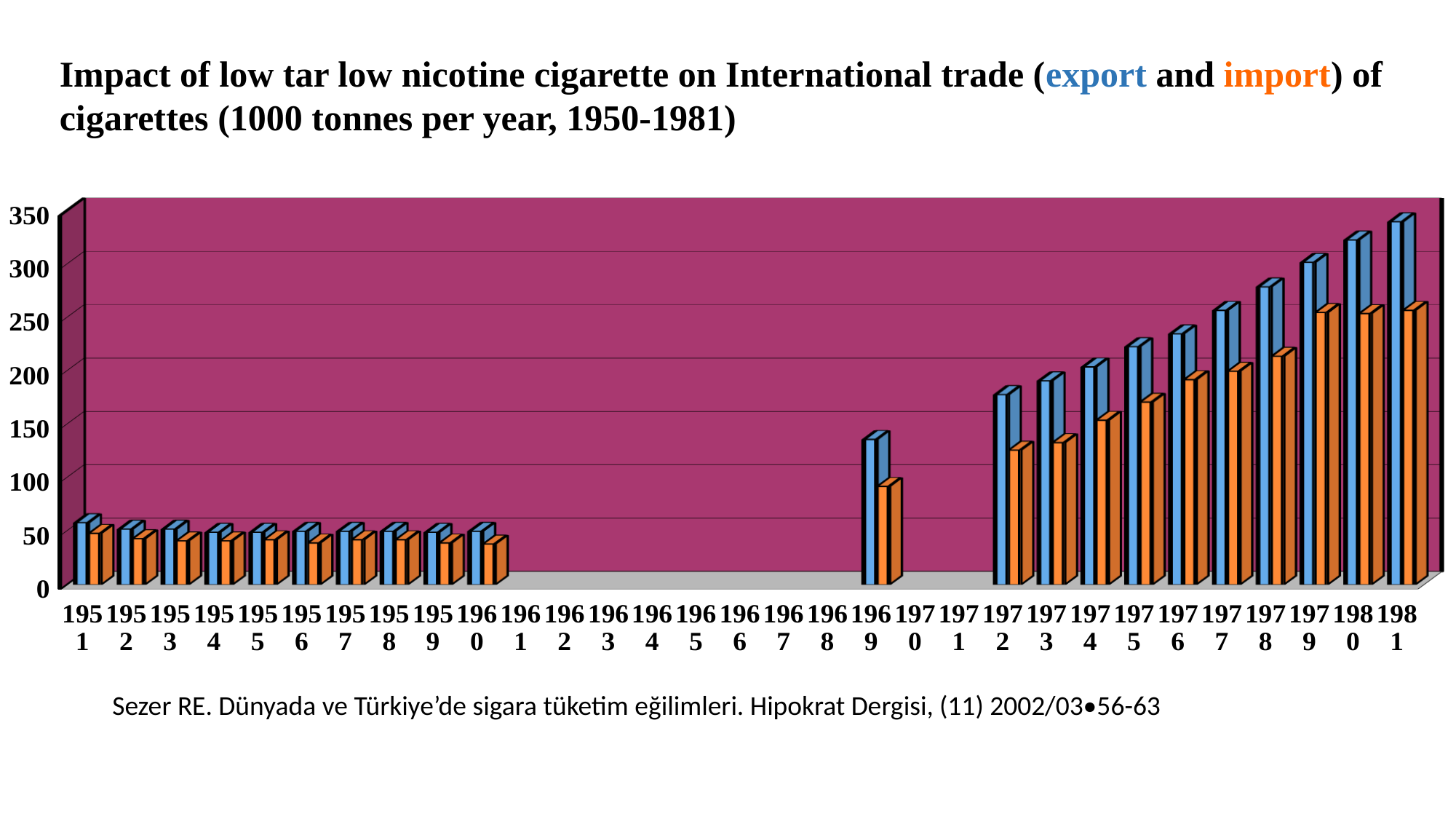

Impact of low tar low nicotine cigarette on International trade (export and import) of cigarettes (1000 tonnes per year, 1950-1981)

[unsupported chart]

Sezer RE. Dünyada ve Türkiye’de sigara tüketim eğilimleri. Hipokrat Dergisi, (11) 2002/03•56-63